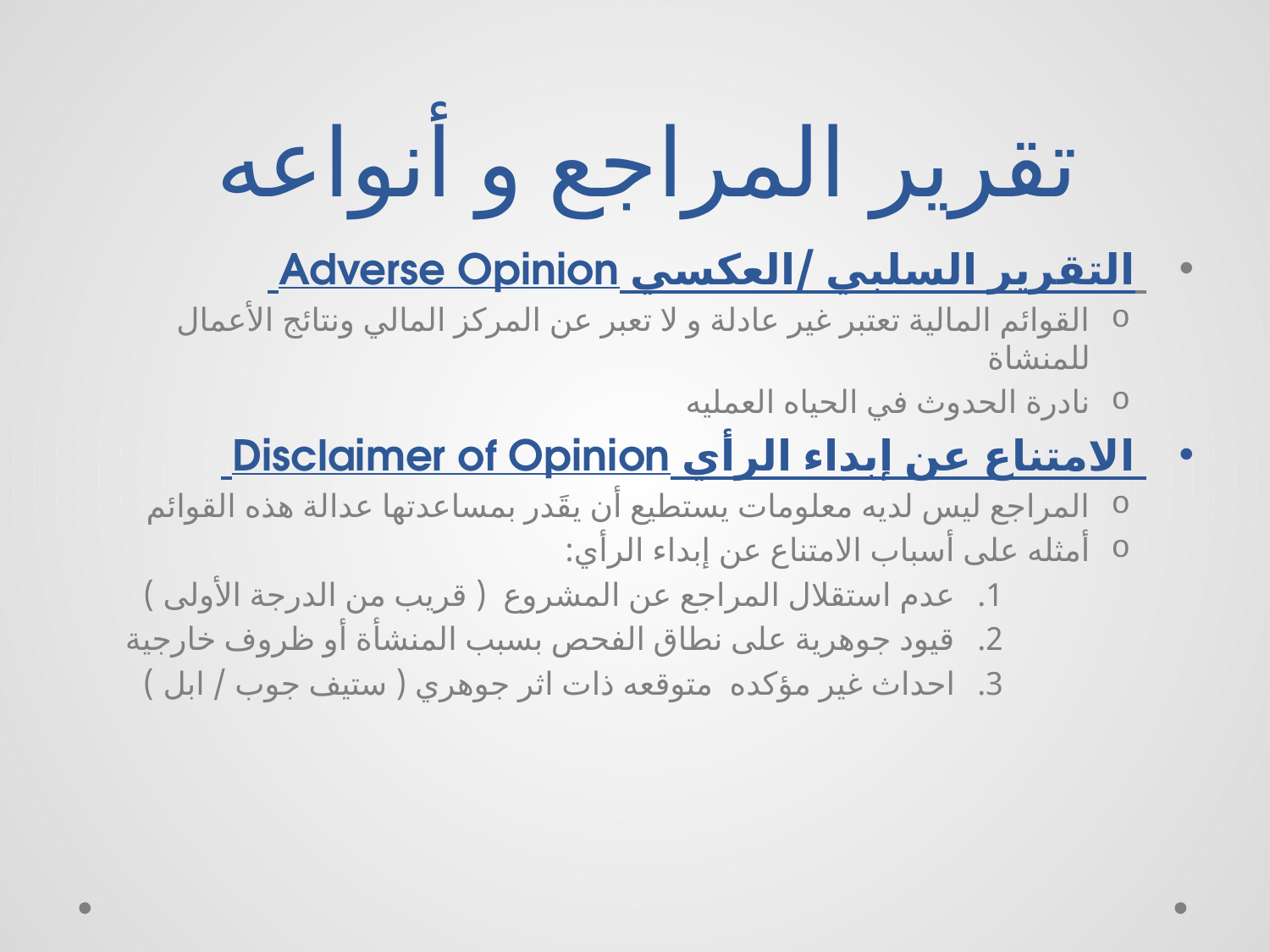

# تقرير المراجع و أنواعه
 التقرير السلبي /العكسي Adverse Opinion
القوائم المالية تعتبر غير عادلة و لا تعبر عن المركز المالي ونتائج الأعمال للمنشاة
نادرة الحدوث في الحياه العمليه
 الامتناع عن إبداء الرأي Disclaimer of Opinion
المراجع ليس لديه معلومات يستطيع أن يقَدر بمساعدتها عدالة هذه القوائم
أمثله على أسباب الامتناع عن إبداء الرأي:
عدم استقلال المراجع عن المشروع  ( قريب من الدرجة الأولى )
قيود جوهرية على نطاق الفحص بسبب المنشأة أو ظروف خارجية
احداث غير مؤكده  متوقعه ذات اثر جوهري ( ستيف جوب / ابل )